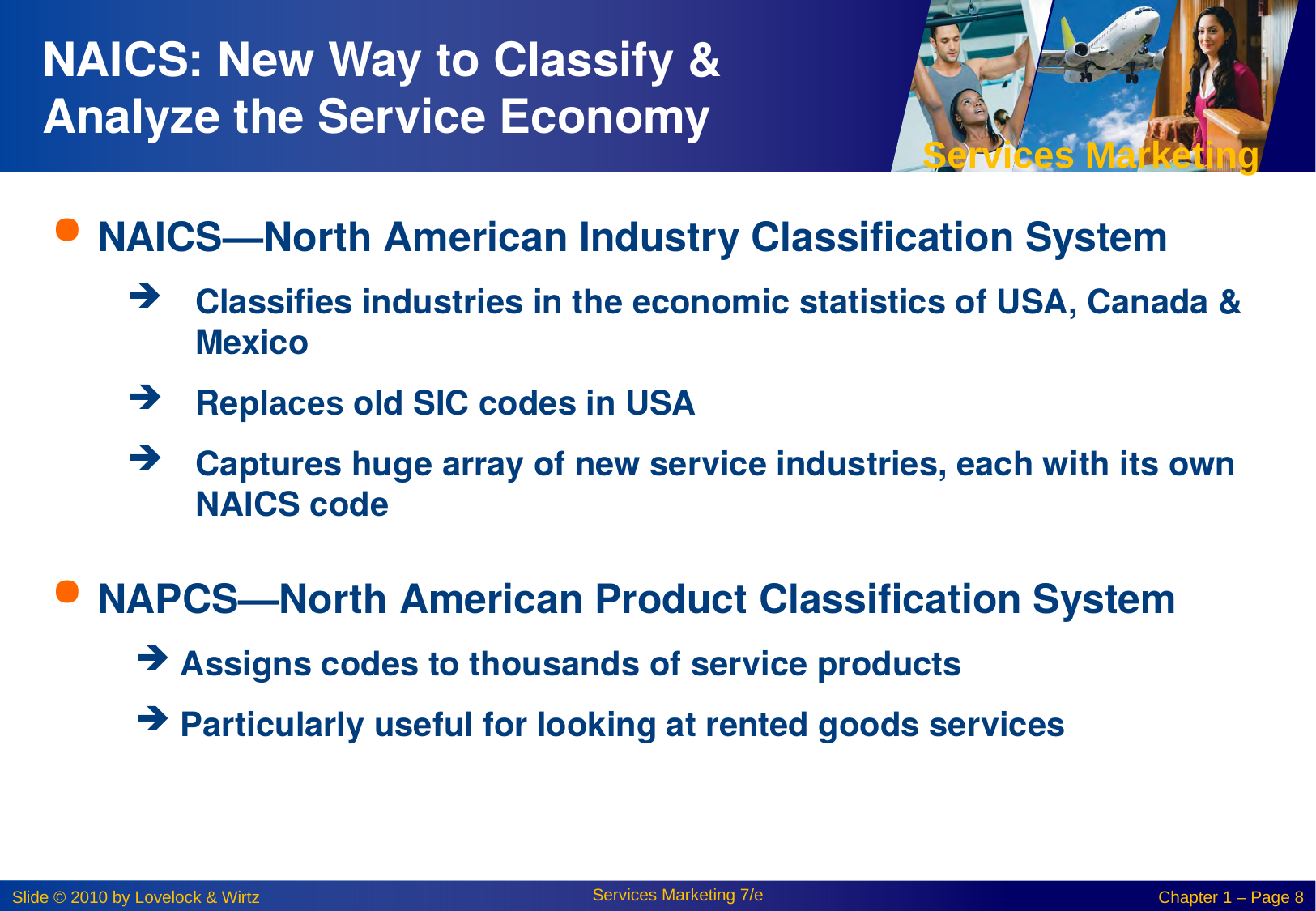

# NAICS: New Way to Classify & Analyze the Service Economy
NAICS—North American Industry Classification System
Classifies industries in the economic statistics of USA, Canada & Mexico
Replaces old SIC codes in USA
Captures huge array of new service industries, each with its own NAICS code
NAPCS—North American Product Classification System
Assigns codes to thousands of service products
Particularly useful for looking at rented goods services